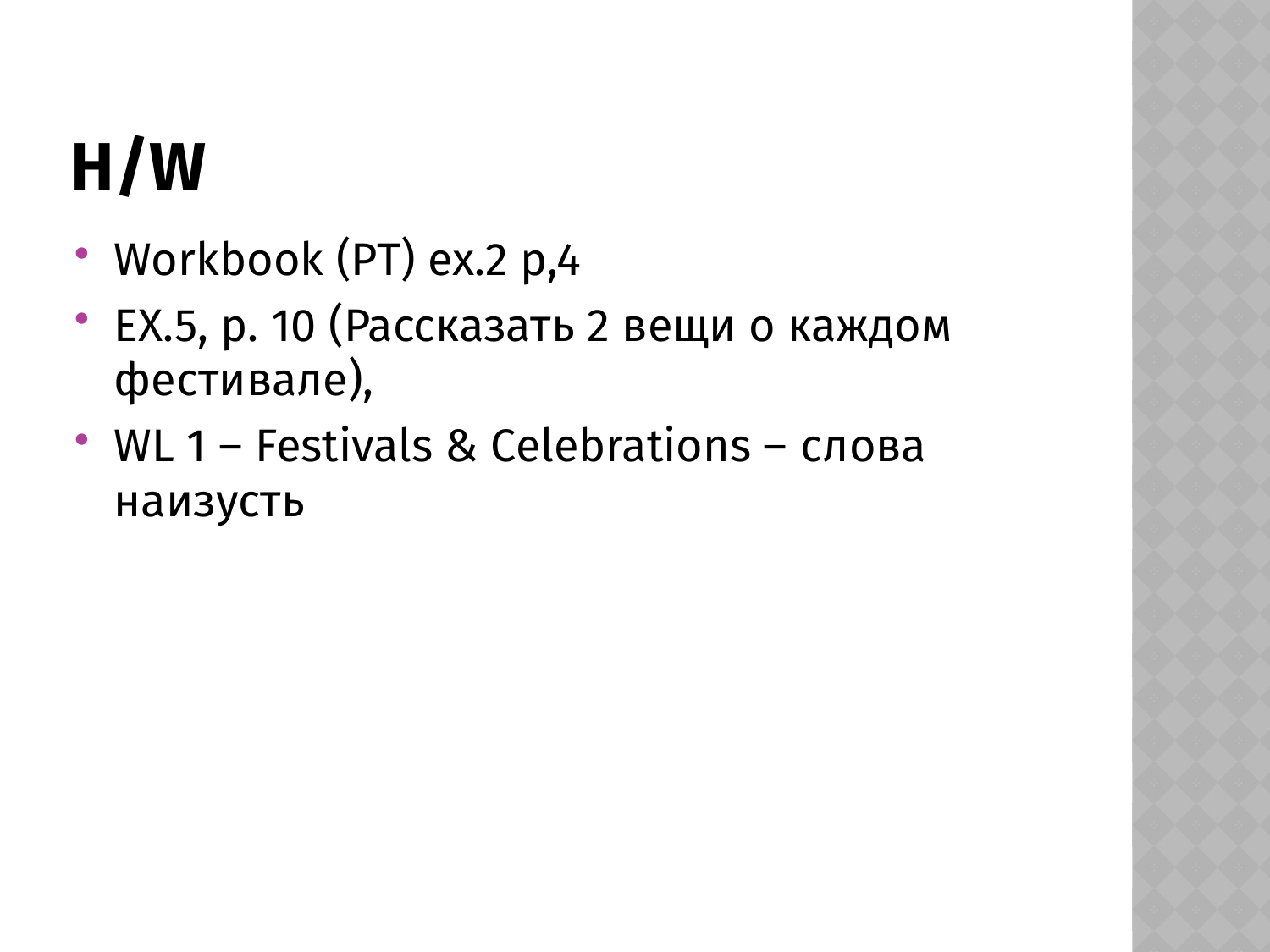

# H/w
Workbook (РТ) ex.2 p,4
EX.5, p. 10 (Рассказать 2 вещи о каждом фестивале),
WL 1 – Festivals & Celebrations – слова наизусть